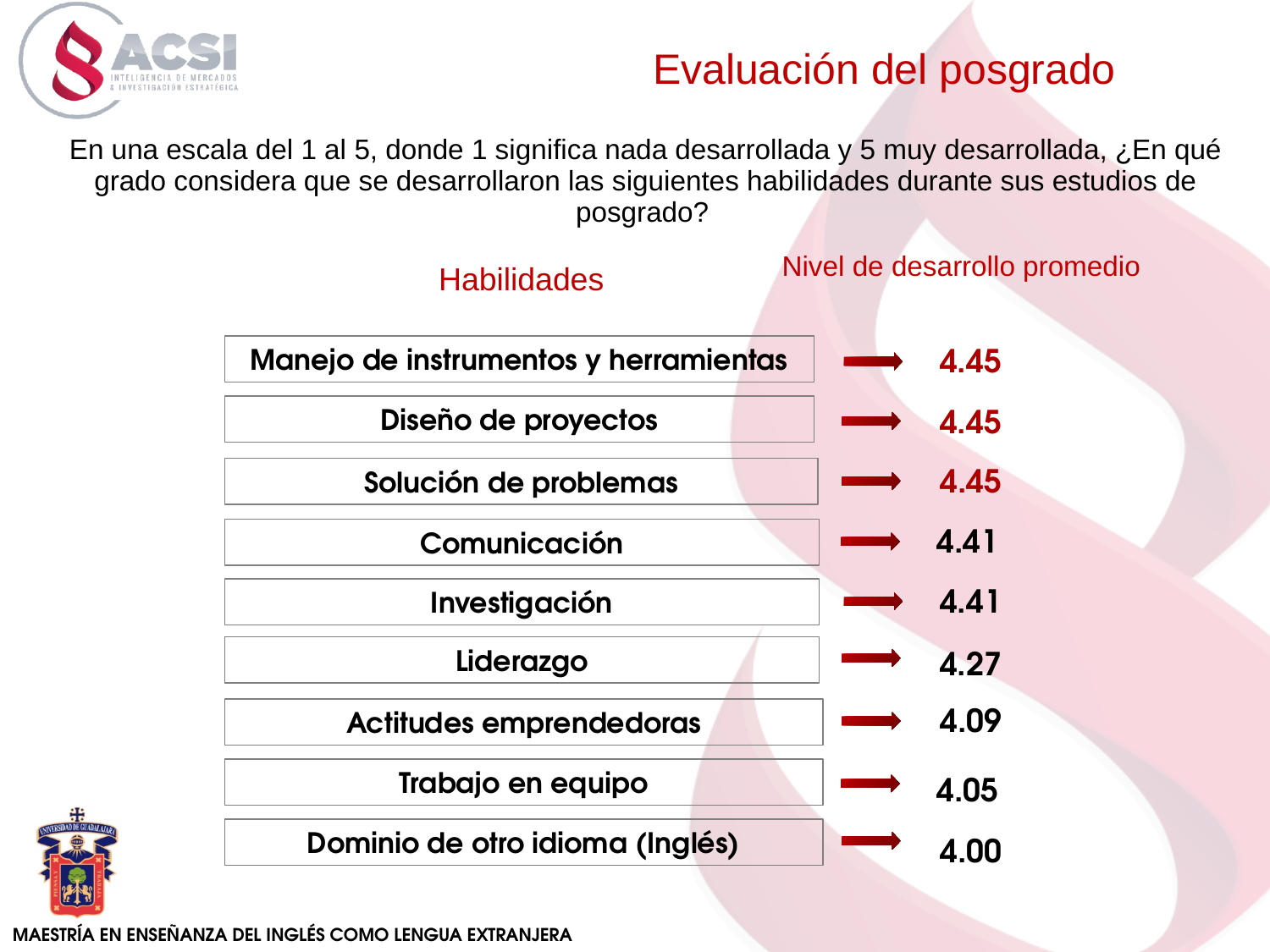

Evaluación del posgrado
En una escala del 1 al 5, donde 1 significa nada desarrollada y 5 muy desarrollada, ¿En qué grado considera que se desarrollaron las siguientes habilidades durante sus estudios de posgrado?
Nivel de desarrollo promedio
Habilidades
4.45
Manejo de instrumentos y herramientas

Diseño de proyectos
4.45

4.45
Solución de problemas

4.41
Comunicación

4.41
Investigación

Liderazgo
4.27

4.09
Actitudes emprendedoras

Trabajo en equipo
4.05

Dominio de otro idioma (Inglés)
4.00